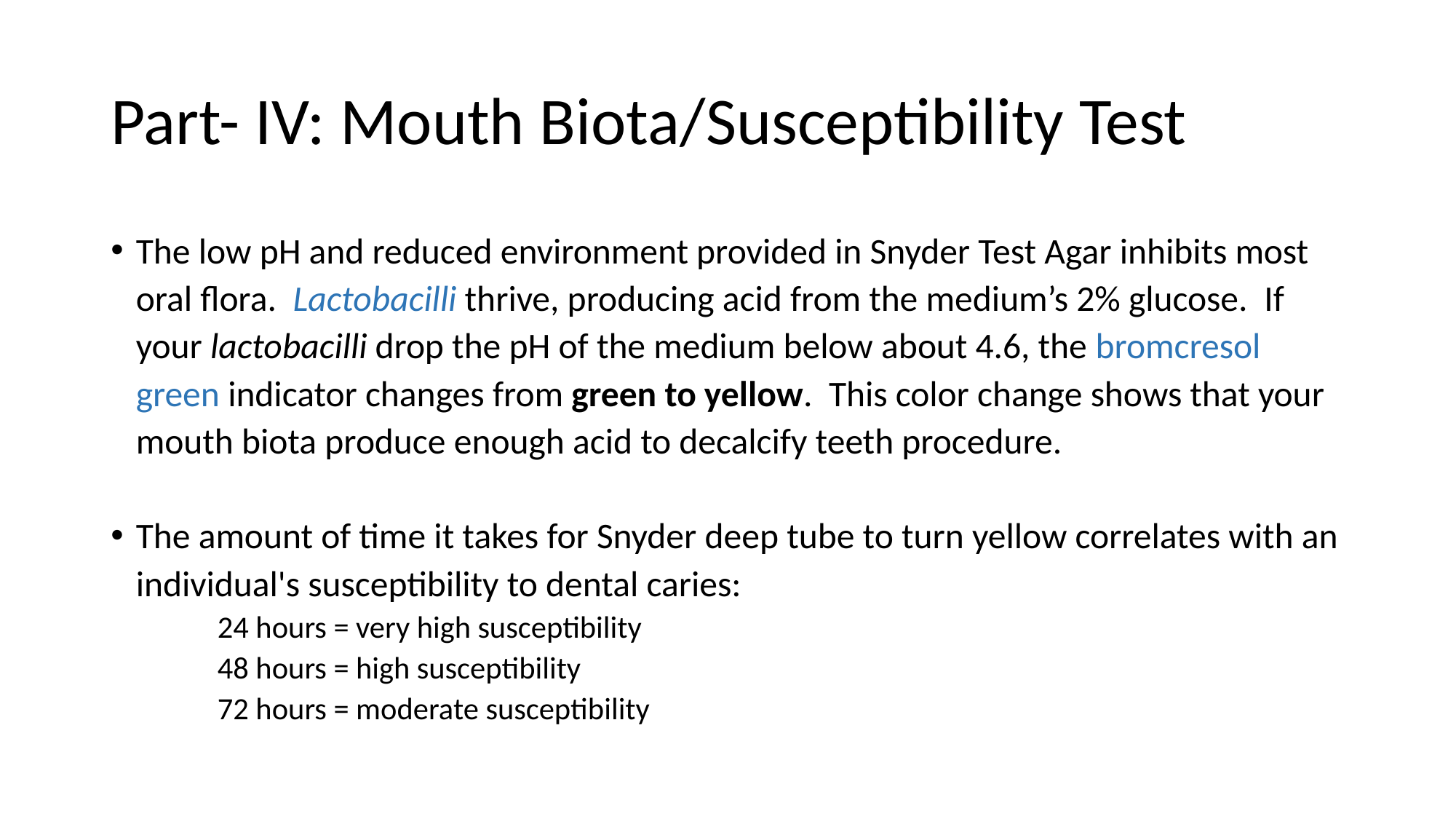

# Part- IV: Mouth Biota/Susceptibility Test
The low pH and reduced environment provided in Snyder Test Agar inhibits most oral flora.  Lactobacilli thrive, producing acid from the medium’s 2% glucose.  If your lactobacilli drop the pH of the medium below about 4.6, the bromcresol green indicator changes from green to yellow.  This color change shows that your mouth biota produce enough acid to decalcify teeth procedure.

The amount of time it takes for Snyder deep tube to turn yellow correlates with an individual's susceptibility to dental caries:
24 hours = very high susceptibility
48 hours = high susceptibility
72 hours = moderate susceptibility